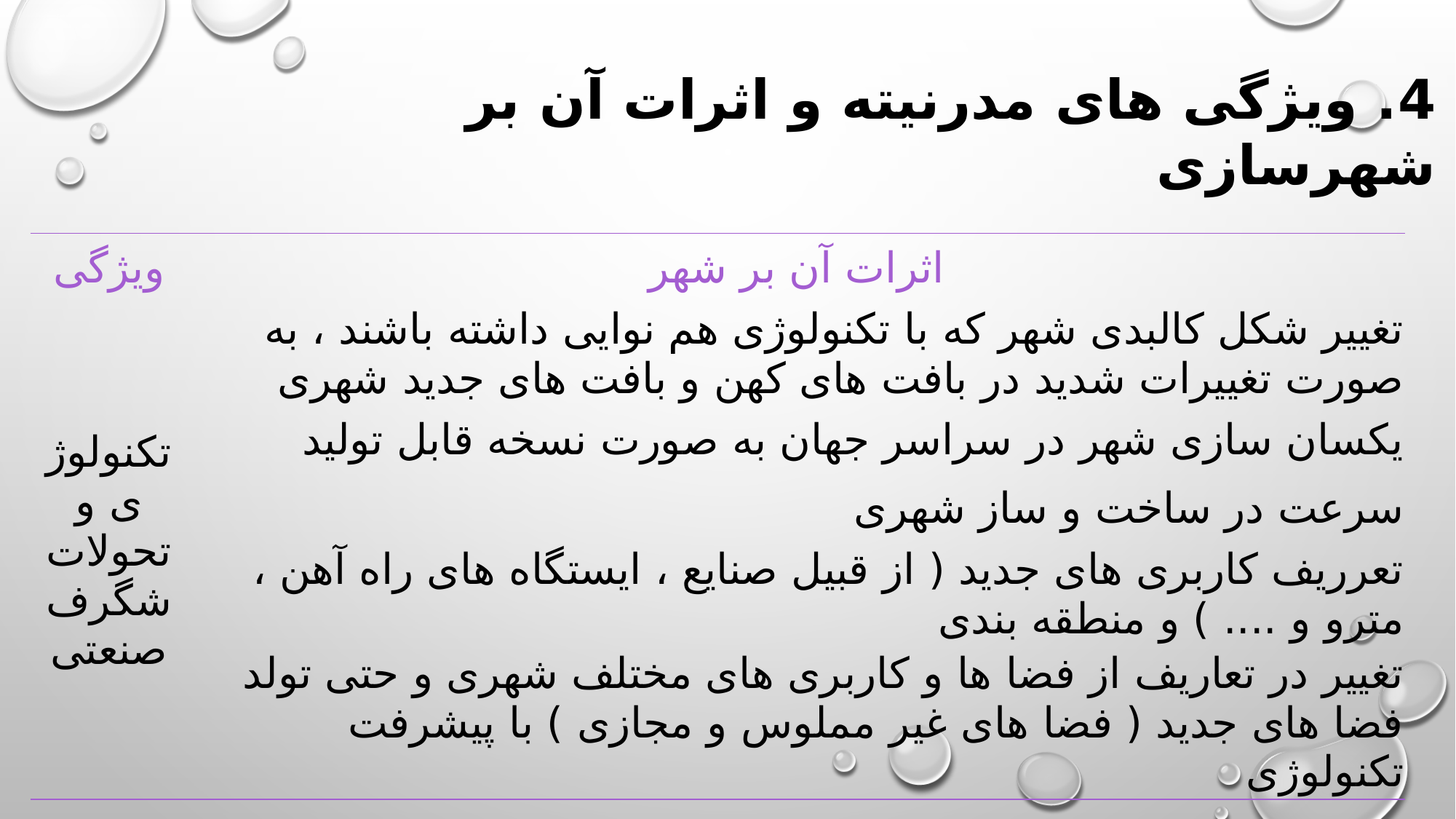

4. ویژگی های مدرنیته و اثرات آن بر شهرسازی
| ویژگی | اثرات آن بر شهر |
| --- | --- |
| تکنولوژی و تحولات شگرف صنعتی | تغییر شکل کالبدی شهر که با تکنولوژی هم نوایی داشته باشند ، به صورت تغییرات شدید در بافت های کهن و بافت های جدید شهری |
|  | یکسان سازی شهر در سراسر جهان به صورت نسخه قابل تولید |
|  | سرعت در ساخت و ساز شهری |
|  | تعرریف کاربری های جدید ( از قبیل صنایع ، ایستگاه های راه آهن ، مترو و .... ) و منطقه بندی |
|  | تغییر در تعاریف از فضا ها و کاربری های مختلف شهری و حتی تولد فضا های جدید ( فضا های غیر مملوس و مجازی ) با پیشرفت تکنولوژی |